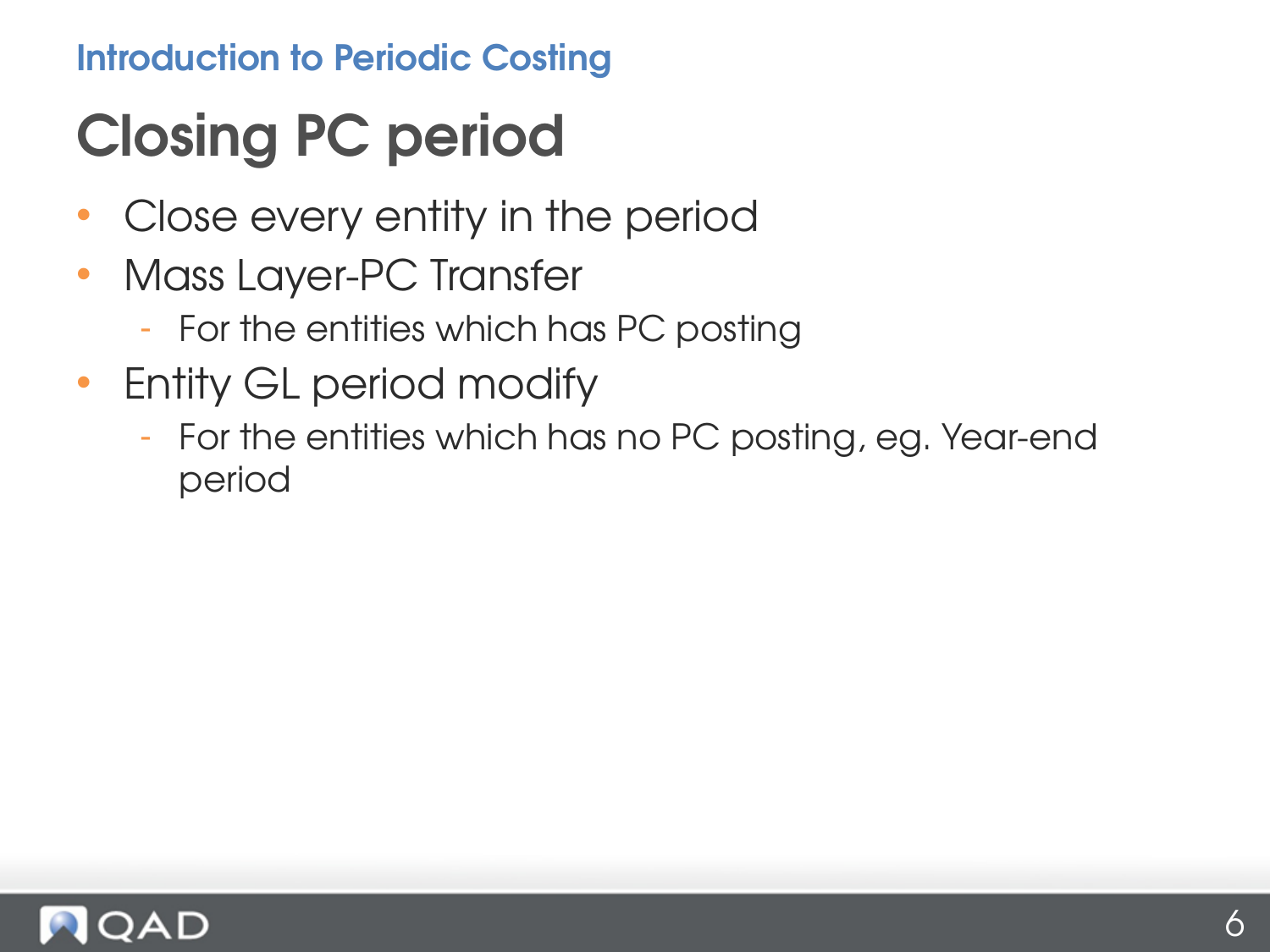

Introduction to Periodic Costing
# Closing PC period
Close every entity in the period
Mass Layer-PC Transfer
For the entities which has PC posting
Entity GL period modify
For the entities which has no PC posting, eg. Year-end period

6